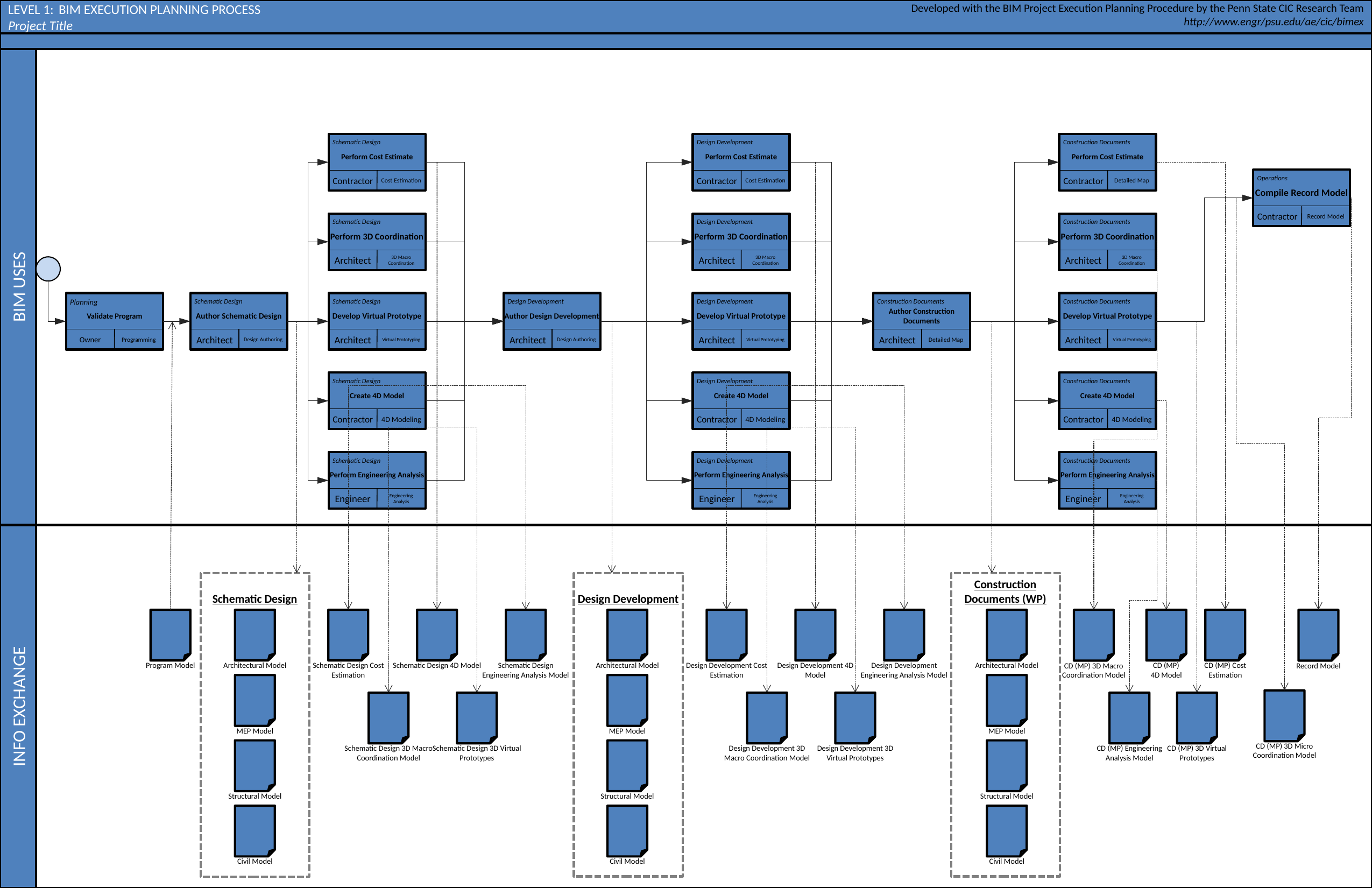

# BIM EXECUTION PLANNING PROCESS

Schematic Design
Perform Cost Estimate
Contractor
Cost Estimation

Design Development
Perform Cost Estimate
Contractor
Cost Estimation

Construction Documents
Perform Cost Estimate
Contractor
Detailed Map

Operations
Compile Record Model
Contractor
Record Model

Schematic Design
Perform 3D Coordination
Architect
3D Macro Coordination

Design Development
Perform 3D Coordination
Architect
3D Macro Coordination

Construction Documents
Perform 3D Coordination
Architect
3D Macro Coordination

Planning
Validate Program
Owner
Programming

Schematic Design
Author Schematic Design
Architect
Design Authoring

Schematic Design
Develop Virtual Prototype
Architect
Virtual Prototyping

Design Development
Author Design Development
Architect
Design Authoring

Design Development
Develop Virtual Prototype
Architect
Virtual Prototyping

Construction Documents
Author Construction Documents
Architect
Detailed Map

Construction Documents
Develop Virtual Prototype
Architect
Virtual Prototyping

Schematic Design
Create 4D Model
Contractor
4D Modeling

Design Development
Create 4D Model
Contractor
4D Modeling

Construction Documents
Create 4D Model
Contractor
4D Modeling

Schematic Design
Perform Engineering Analysis
Engineer
Engineering Analysis

Design Development
Perform Engineering Analysis
Engineer
Engineering Analysis

Construction Documents
Perform Engineering Analysis
Engineer
Engineering Analysis

Construction
Documents (WP)
Schematic Design
Design Development

CD (MP) Cost
Estimation

Program Model

Architectural Model

Schematic Design Cost Estimation

Schematic Design 4D Model

Schematic Design Engineering Analysis Model

Architectural Model

Design Development Cost Estimation

Design Development 4D Model

Design Development Engineering Analysis Model

Architectural Model

CD (MP)
4D Model

CD (MP) 3D Macro Coordination Model

Record Model

MEP Model

MEP Model

MEP Model

CD (MP) 3D Micro
Coordination Model

Schematic Design 3D Macro Coordination Model

Schematic Design 3D Virtual Prototypes

Design Development 3D Macro Coordination Model

Design Development 3D Virtual Prototypes

CD (MP) Engineering Analysis Model

CD (MP) 3D Virtual Prototypes

Structural Model

Structural Model

Structural Model

Civil Model

Civil Model

Civil Model